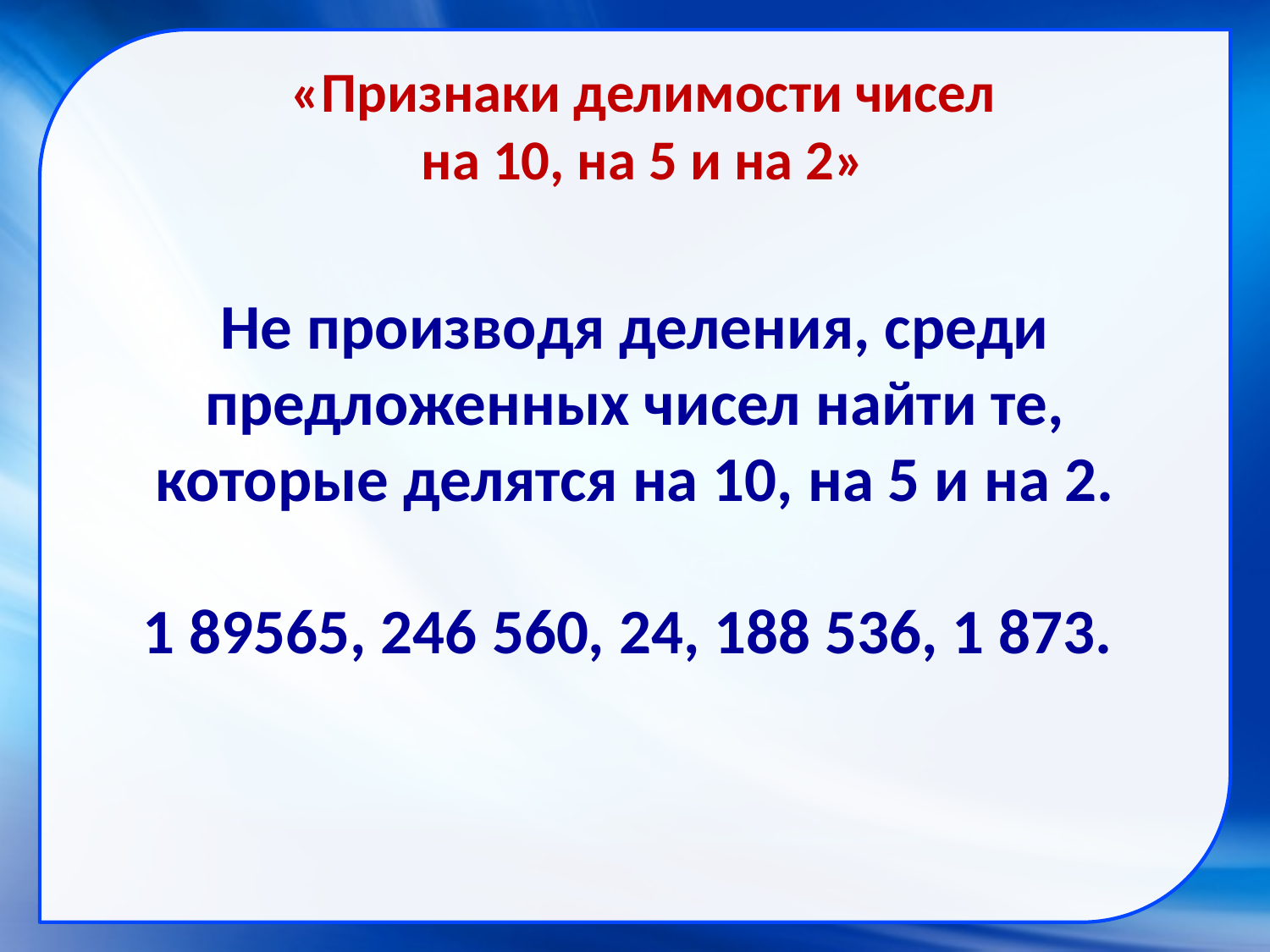

Не производя деления, среди предложенных чисел найти те, которые делятся на 10, на 5 и на 2.

1 89565, 246 560, 24, 188 536, 1 873.
«Признаки делимости чисел
на 10, на 5 и на 2»